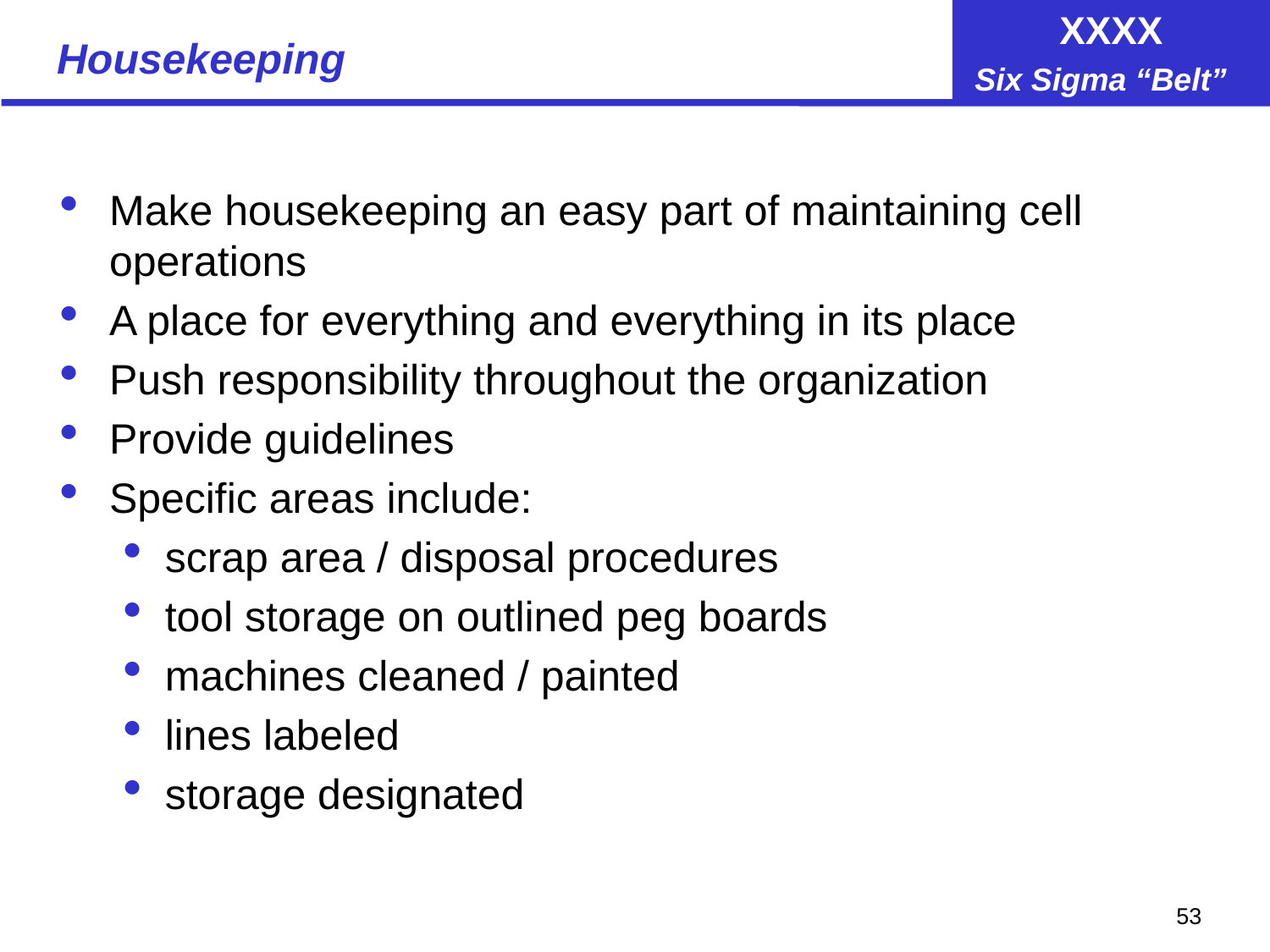

# Housekeeping
Make housekeeping an easy part of maintaining cell operations
A place for everything and everything in its place
Push responsibility throughout the organization
Provide guidelines
Specific areas include:
scrap area / disposal procedures
tool storage on outlined peg boards
machines cleaned / painted
lines labeled
storage designated